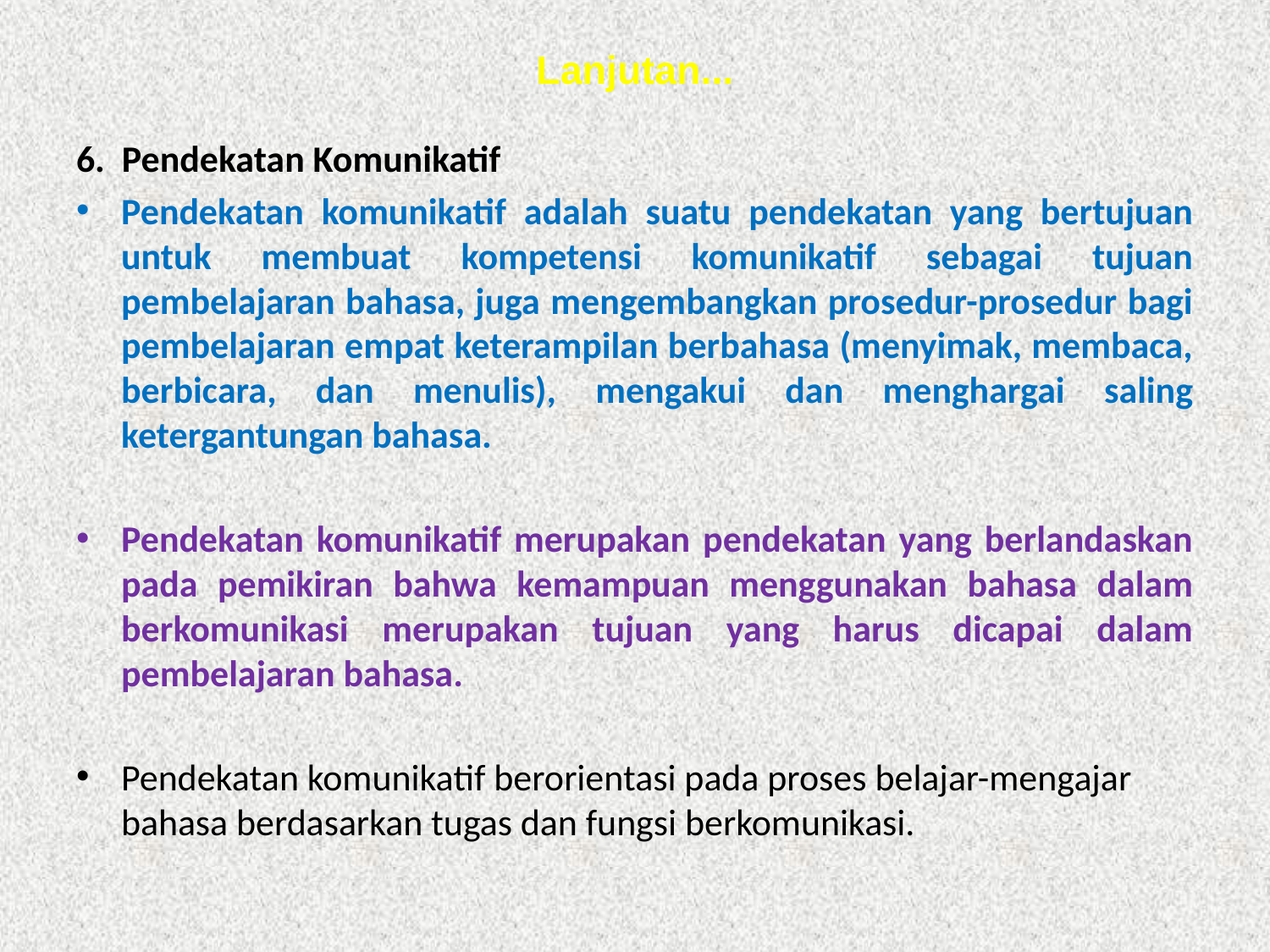

# Lanjutan...
6.  Pendekatan Komunikatif
Pendekatan komunikatif adalah suatu pendekatan yang bertujuan untuk membuat kompetensi komunikatif sebagai tujuan pembelajaran bahasa, juga mengembangkan prosedur-prosedur bagi pembelajaran empat keterampilan berbahasa (menyimak, membaca, berbicara, dan menulis), mengakui dan menghargai saling ketergantungan bahasa.

Pendekatan komunikatif merupakan pendekatan yang berlandaskan pada pemikiran bahwa kemampuan menggunakan bahasa dalam berkomunikasi merupakan tujuan yang harus dicapai dalam pembelajaran bahasa.

Pendekatan komunikatif berorientasi pada proses belajar-mengajar bahasa berdasarkan tugas dan fungsi berkomunikasi.